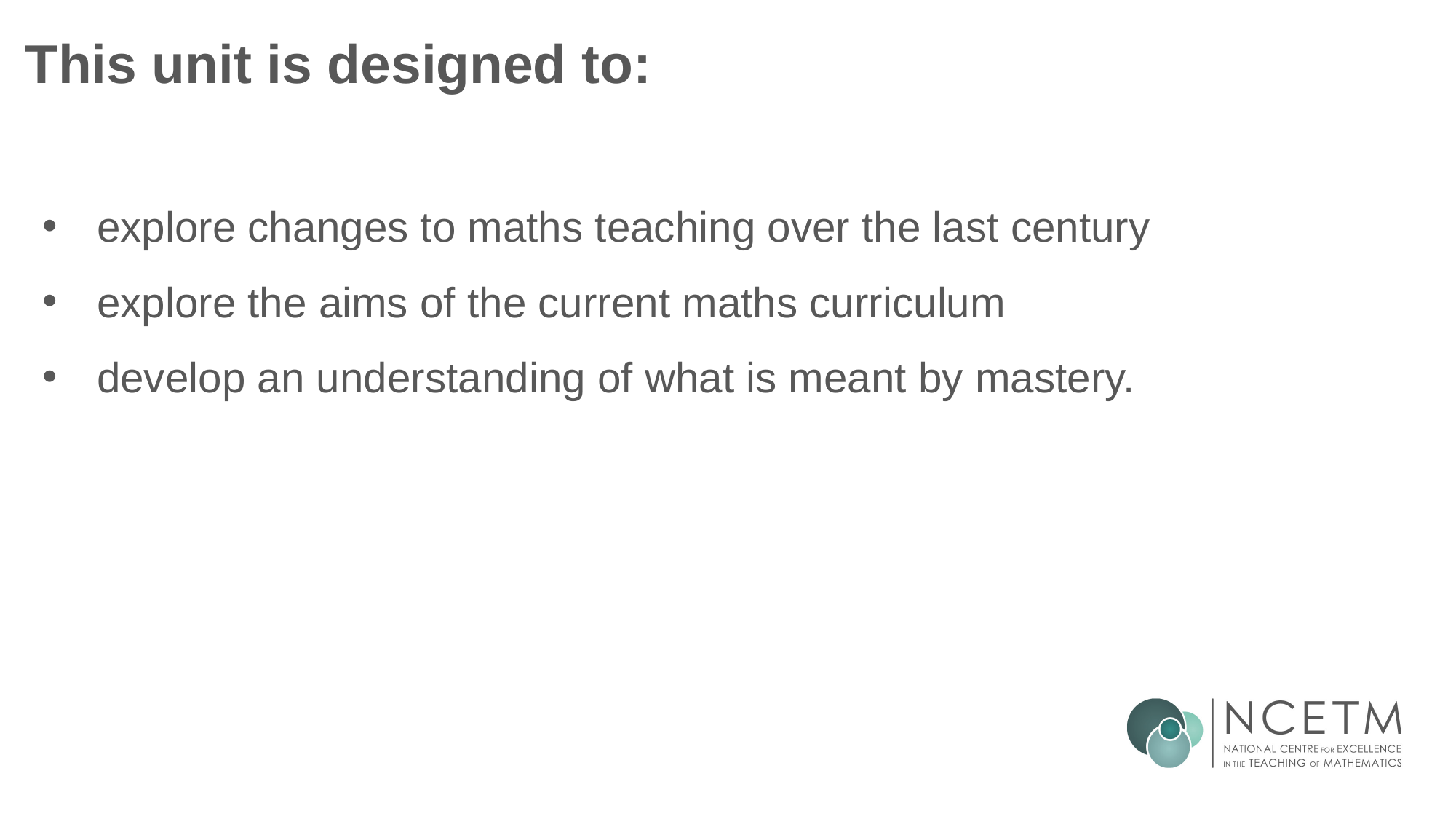

# This unit is designed to:
explore changes to maths teaching over the last century
explore the aims of the current maths curriculum
develop an understanding of what is meant by mastery.